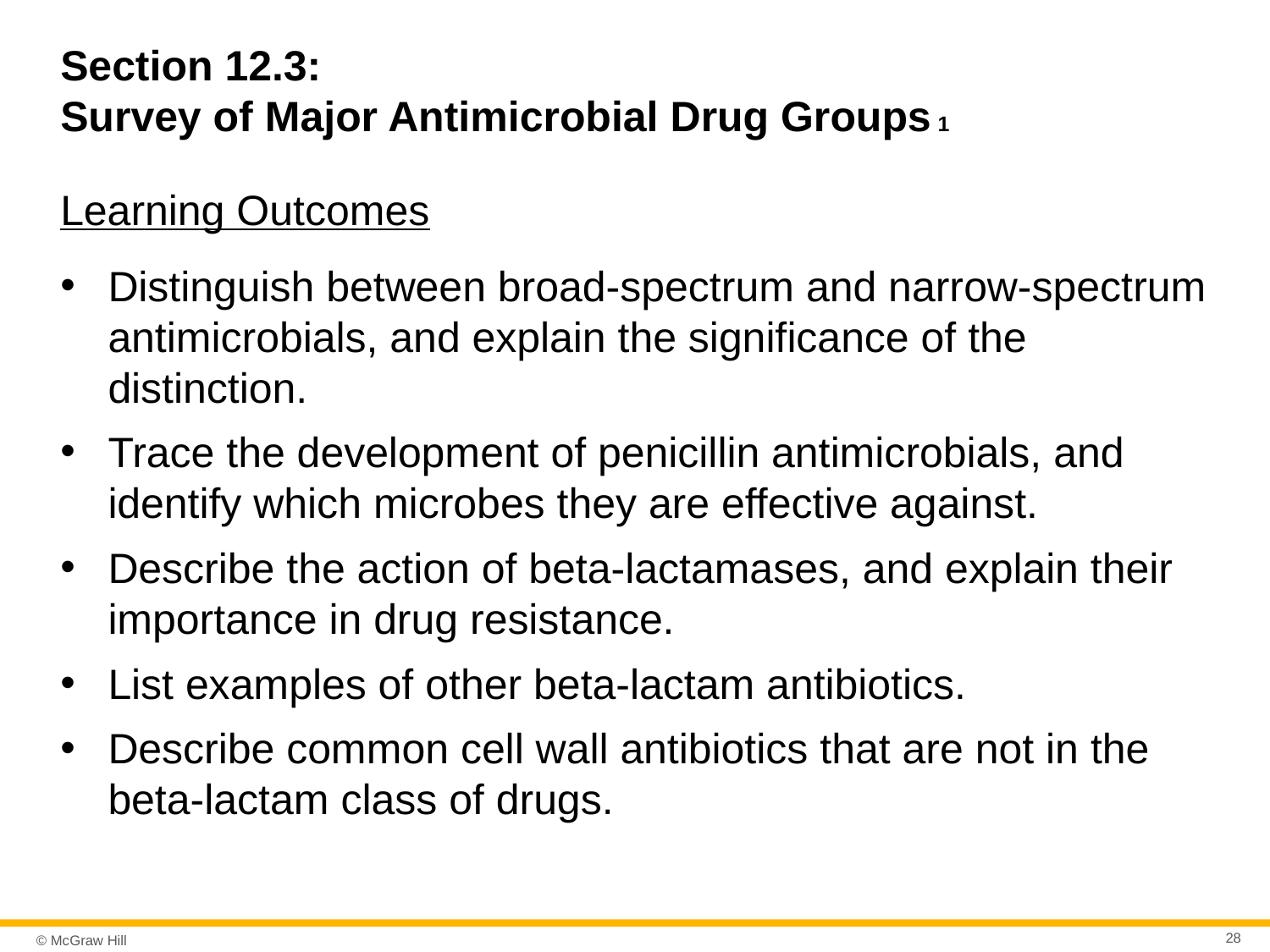

# Section 12.3: Survey of Major Antimicrobial Drug Groups 1
Learning Outcomes
Distinguish between broad-spectrum and narrow-spectrum antimicrobials, and explain the significance of the distinction.
Trace the development of penicillin antimicrobials, and identify which microbes they are effective against.
Describe the action of beta-lactamases, and explain their importance in drug resistance.
List examples of other beta-lactam antibiotics.
Describe common cell wall antibiotics that are not in the beta-lactam class of drugs.